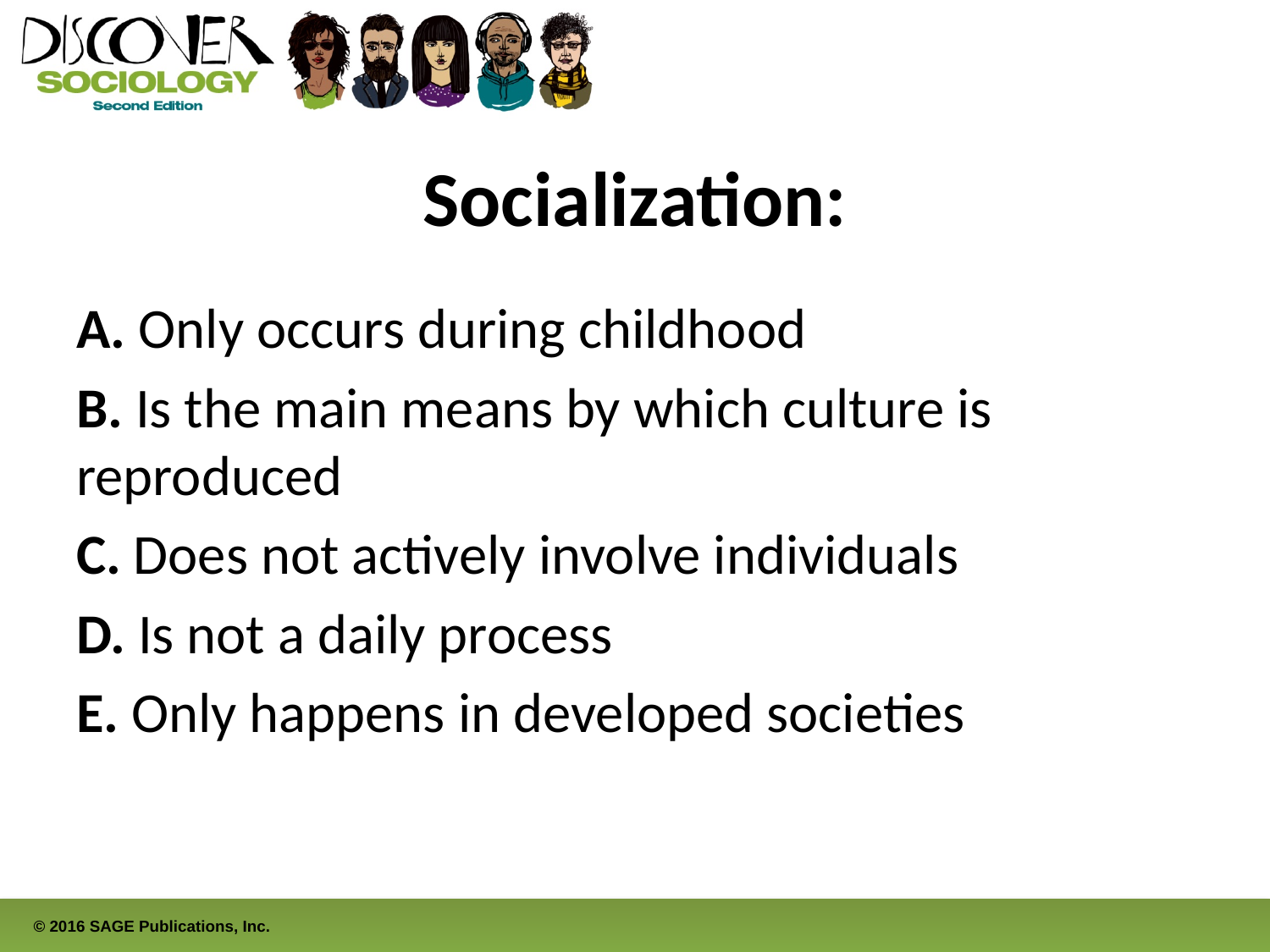

# Socialization:
A. Only occurs during childhood
B. Is the main means by which culture is reproduced
C. Does not actively involve individuals
D. Is not a daily process
E. Only happens in developed societies